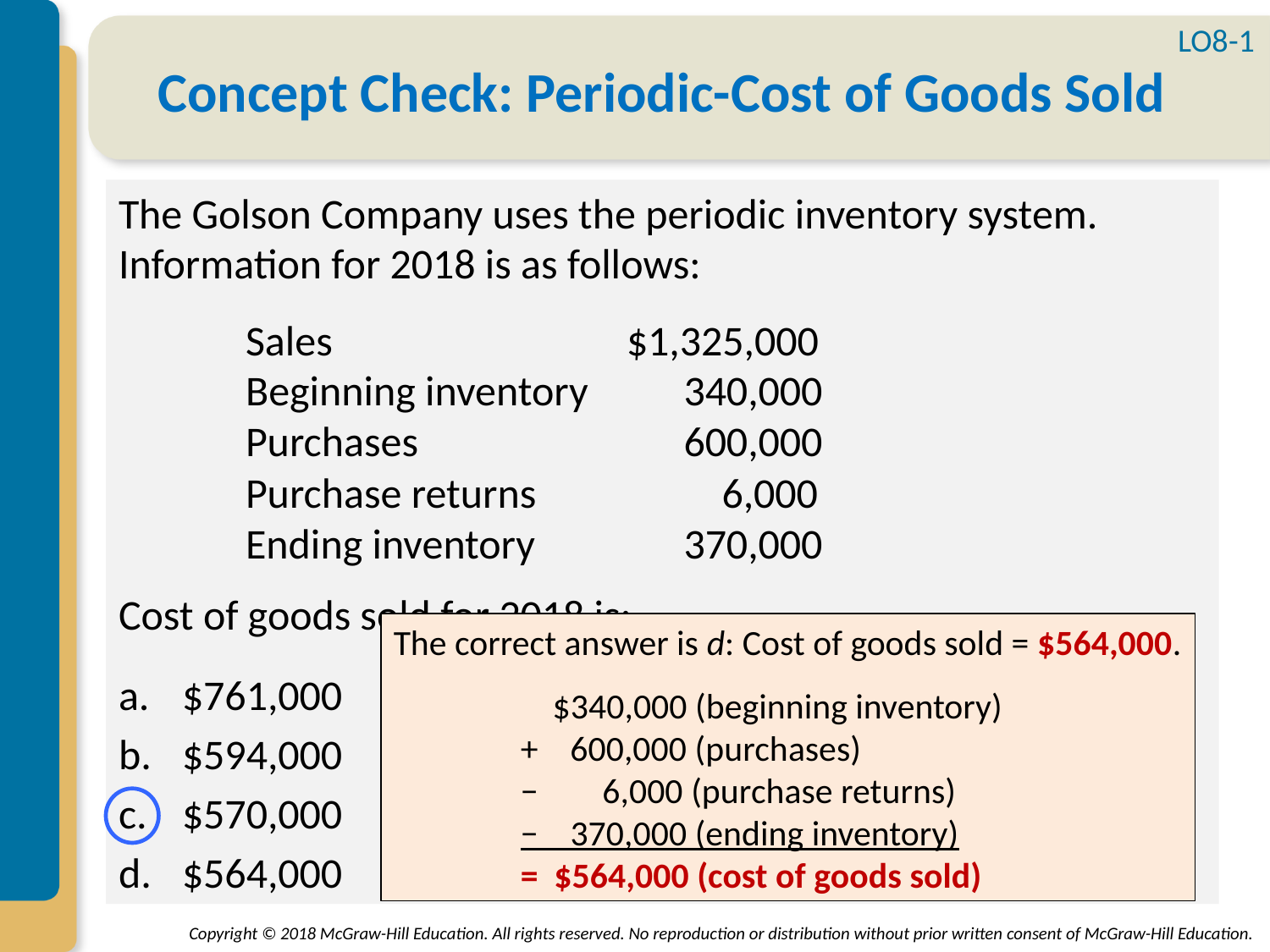

LO8-1
# Concept Check: Periodic-Cost of Goods Sold
The Golson Company uses the periodic inventory system. Information for 2018 is as follows:

	Sales			$1,325,000
	Beginning inventory 	      340,000
	Purchases		      600,000
	Purchase returns	          6,000
	Ending inventory	      370,000
Cost of goods sold for 2018 is:
$761,000
$594,000
$570,000
$564,000
The correct answer is d: Cost of goods sold = $564,000.
	    $340,000 (beginning inventory)
	+    600,000 (purchases)
	−        6,000 (purchase returns)
	−    370,000 (ending inventory)
	=  $564,000 (cost of goods sold)